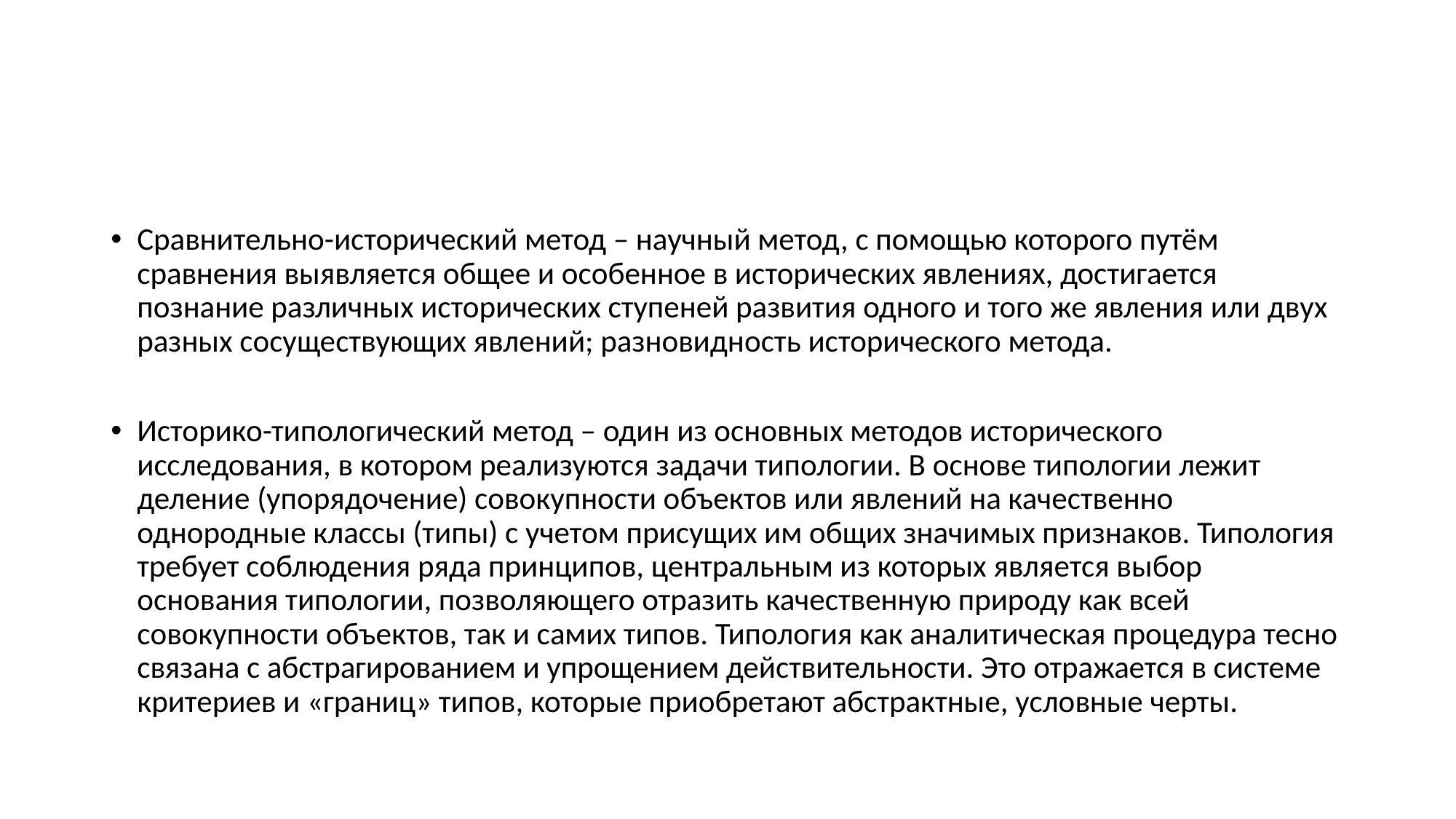

#
Сравнительно-исторический метод – научный метод, с помощью которого путём сравнения выявляется общее и особенное в исторических явлениях, достигается познание различных исторических ступеней развития одного и того же явления или двух разных сосуществующих явлений; разновидность исторического метода.

Историко-типологический метод – один из основных методов исторического исследования, в котором реализуются задачи типологии. В основе типологии лежит деление (упорядочение) совокупности объектов или явлений на качественно однородные классы (типы) с учетом присущих им общих значимых признаков. Типология требует соблюдения ряда принципов, центральным из которых является выбор основания типологии, позволяющего отразить качественную природу как всей совокупности объектов, так и самих типов. Типология как аналитическая процедура тесно связана с абстрагированием и упрощением действительности. Это отражается в системе критериев и «границ» типов, которые приобретают абстрактные, условные черты.